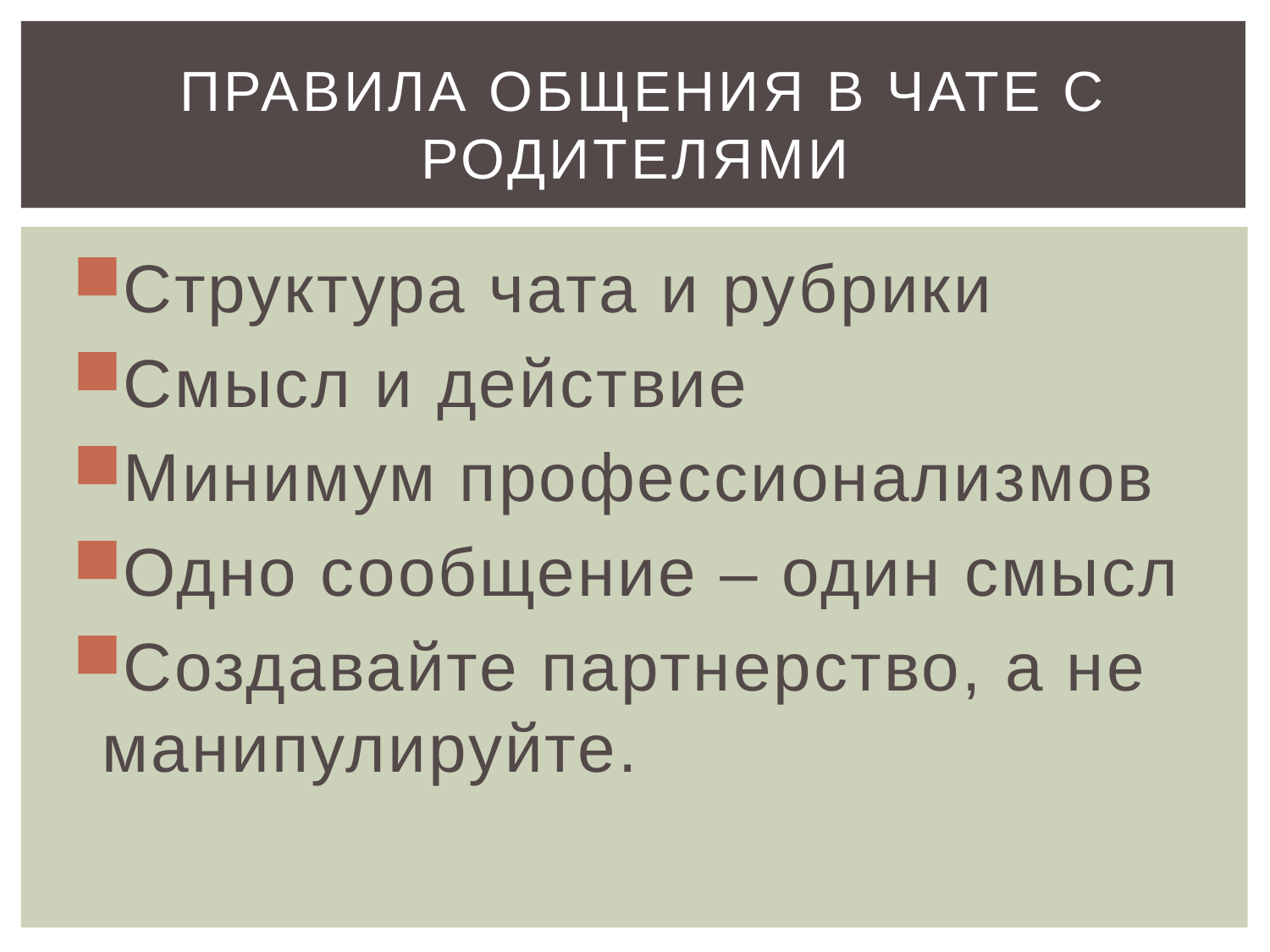

# правила общения в чате с родителями
Структура чата и рубрики
Смысл и действие
Минимум профессионализмов
Одно сообщение – один смысл
Создавайте партнерство, а не манипулируйте.